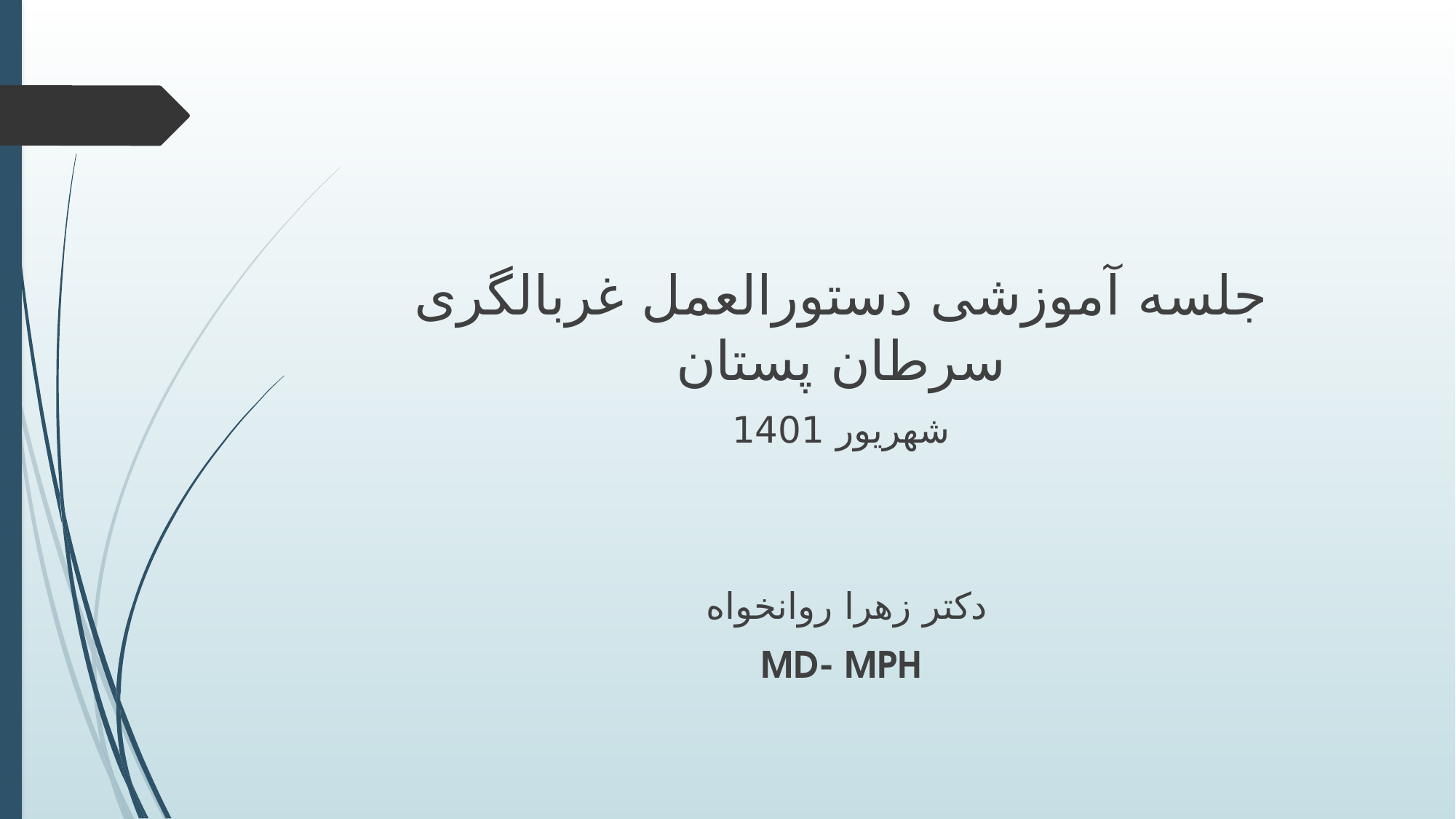

#
جلسه آموزشی دستورالعمل غربالگری سرطان پستان
شهریور 1401

دکتر زهرا روانخواه
 MD- MPH